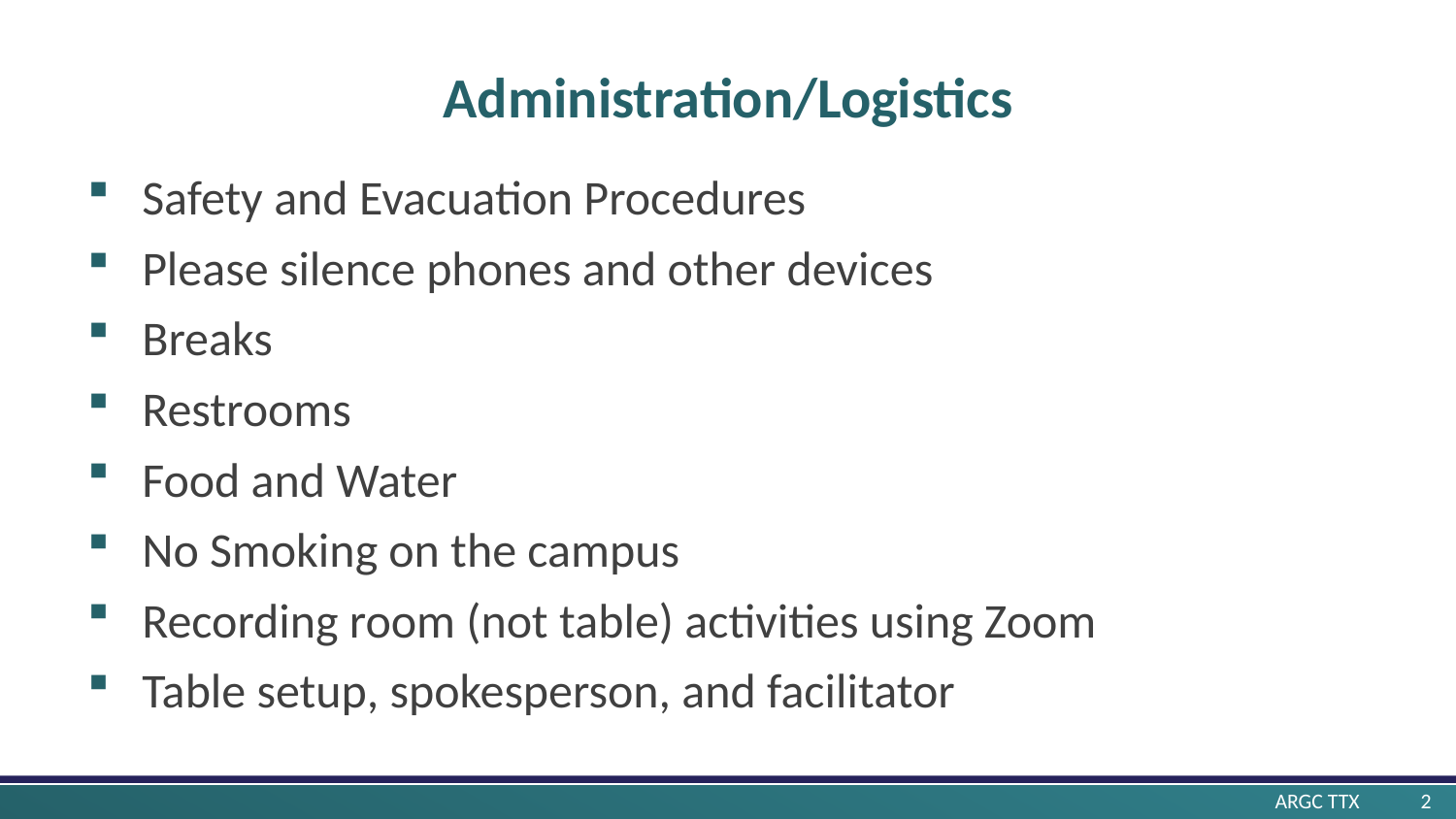

# Administration/Logistics
Safety and Evacuation Procedures
Please silence phones and other devices
Breaks
Restrooms
Food and Water
No Smoking on the campus
Recording room (not table) activities using Zoom
Table setup, spokesperson, and facilitator

ARGC TTX 	2